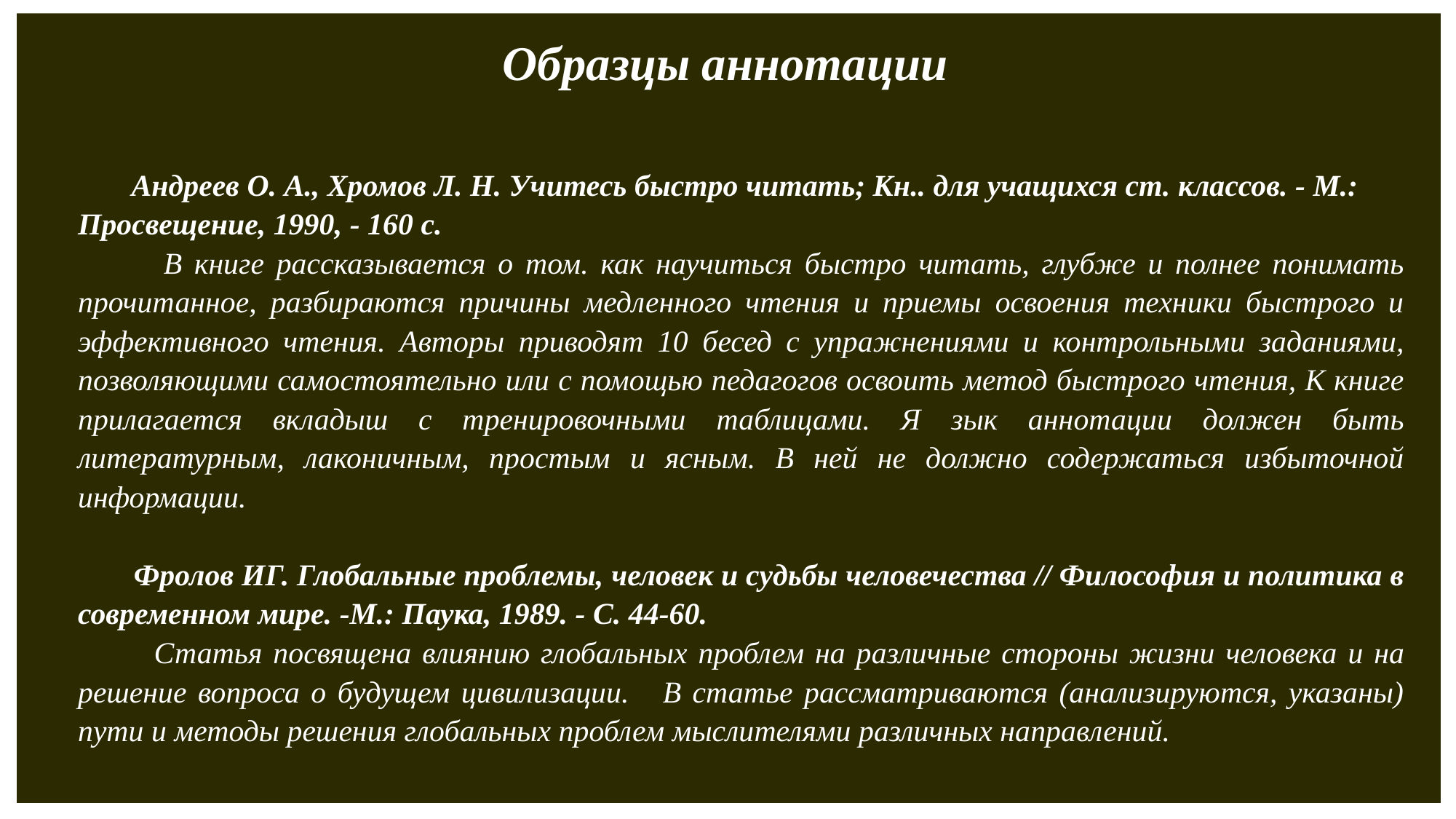

Образцы аннотации
       Андреев О. А., Хромов Л. Н. Учитесь быстро читать; Кн.. для учащихся ст. классов. - М.: Просвещение, 1990, - 160 с.
       В книге рассказывается о том. как научиться быстро читать, глубже и полнее понимать прочитанное, разбираются причины медленного чтения и приемы освоения техники быстрого и эффективного чтения. Авторы приводят 10 бесед с упражнениями и контрольными заданиями, позволяющими самостоятельно или с помощью педагогов освоить метод быстрого чтения, К книге прилагается вкладыш с тренировочными таблицами. Я зык аннотации должен быть литературным, лаконичным, простым и ясным. В ней не должно содержаться избыточной информации.

       Фролов ИГ. Глобальные проблемы, человек и судьбы человечества // Философия и политика в современном мире. -М.: Паука, 1989. - С. 44-60.
       Статья посвящена влиянию глобальных проблем на раз­личные стороны жизни человека и на решение вопроса о будущем цивилизации.   В статье рассматриваются (анализируются, указаны) пути и методы решения глобальных проблем мыслителями различных направлений.